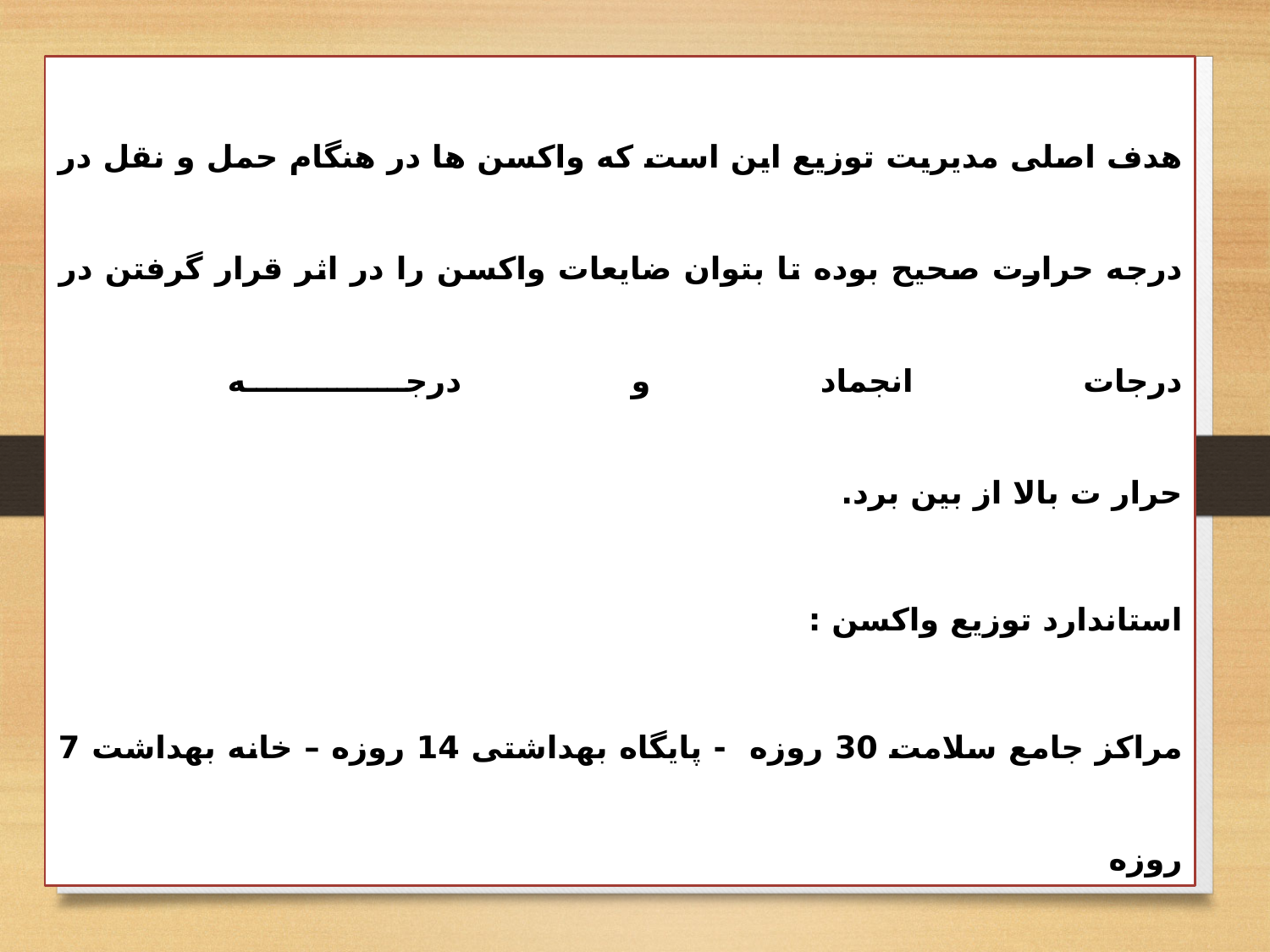

هدف اصلی مدیریت توزیع این است که واکسن ها در هنگام حمل و نقل در درجه حرارت صحیح بوده تا بتوان ضایعات واکسن را در اثر قرار گرفتن در درجات انجماد و درجه
حرار ت بالا از بین برد.
استاندارد توزیع واکسن :
مراکز جامع سلامت 30 روزه  - پایگاه بهداشتی 14 روزه – خانه بهداشت 7 روزه